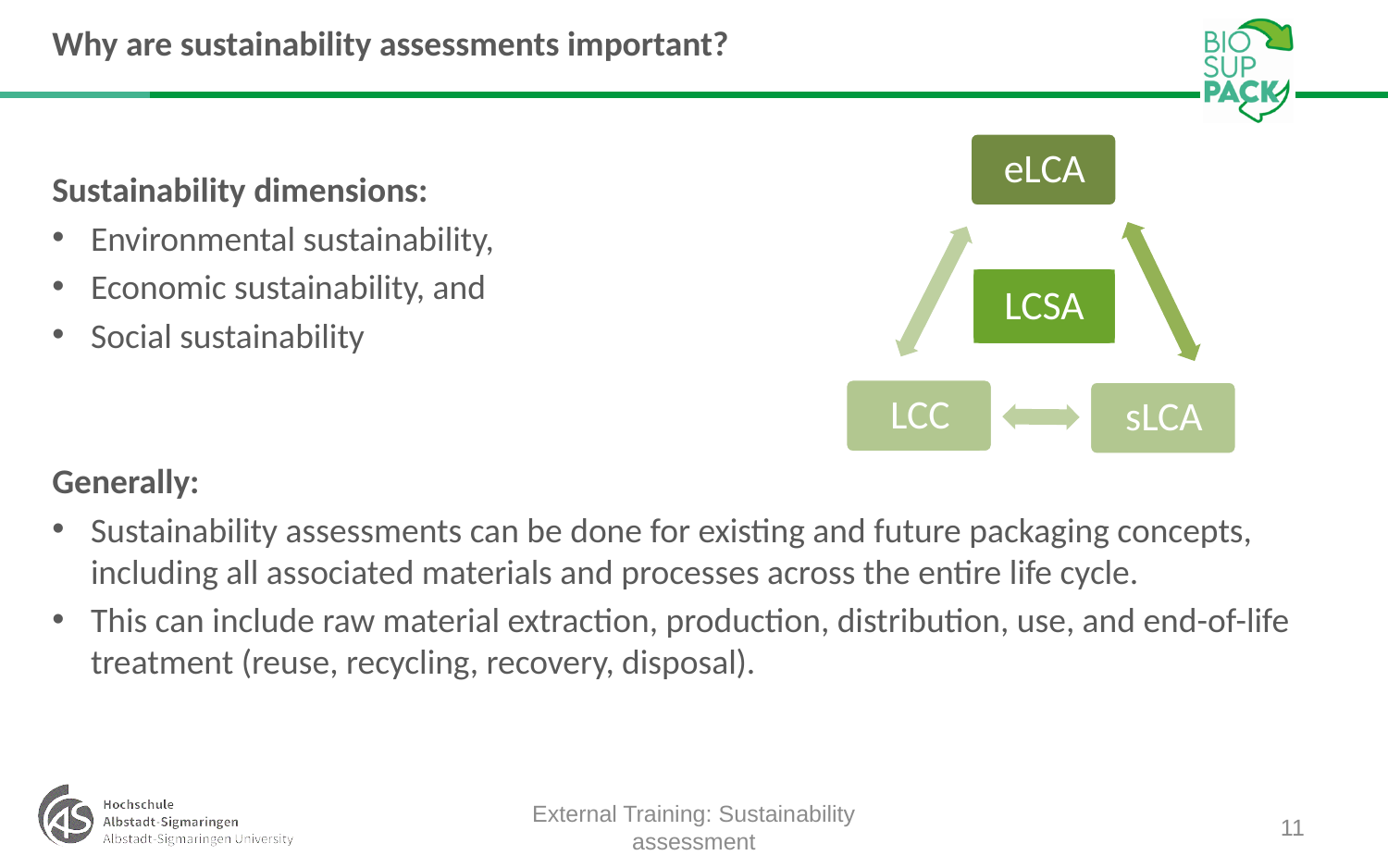

# Why are sustainability assessments important?
eLCA

sLCA

LCC

Sustainability dimensions:
Environmental sustainability,
Economic sustainability, and
Social sustainability

Generally:
Sustainability assessments can be done for existing and future packaging concepts, including all associated materials and processes across the entire life cycle.
This can include raw material extraction, production, distribution, use, and end-of-life treatment (reuse, recycling, recovery, disposal).

LCSA
External Training: Sustainability assessment
11